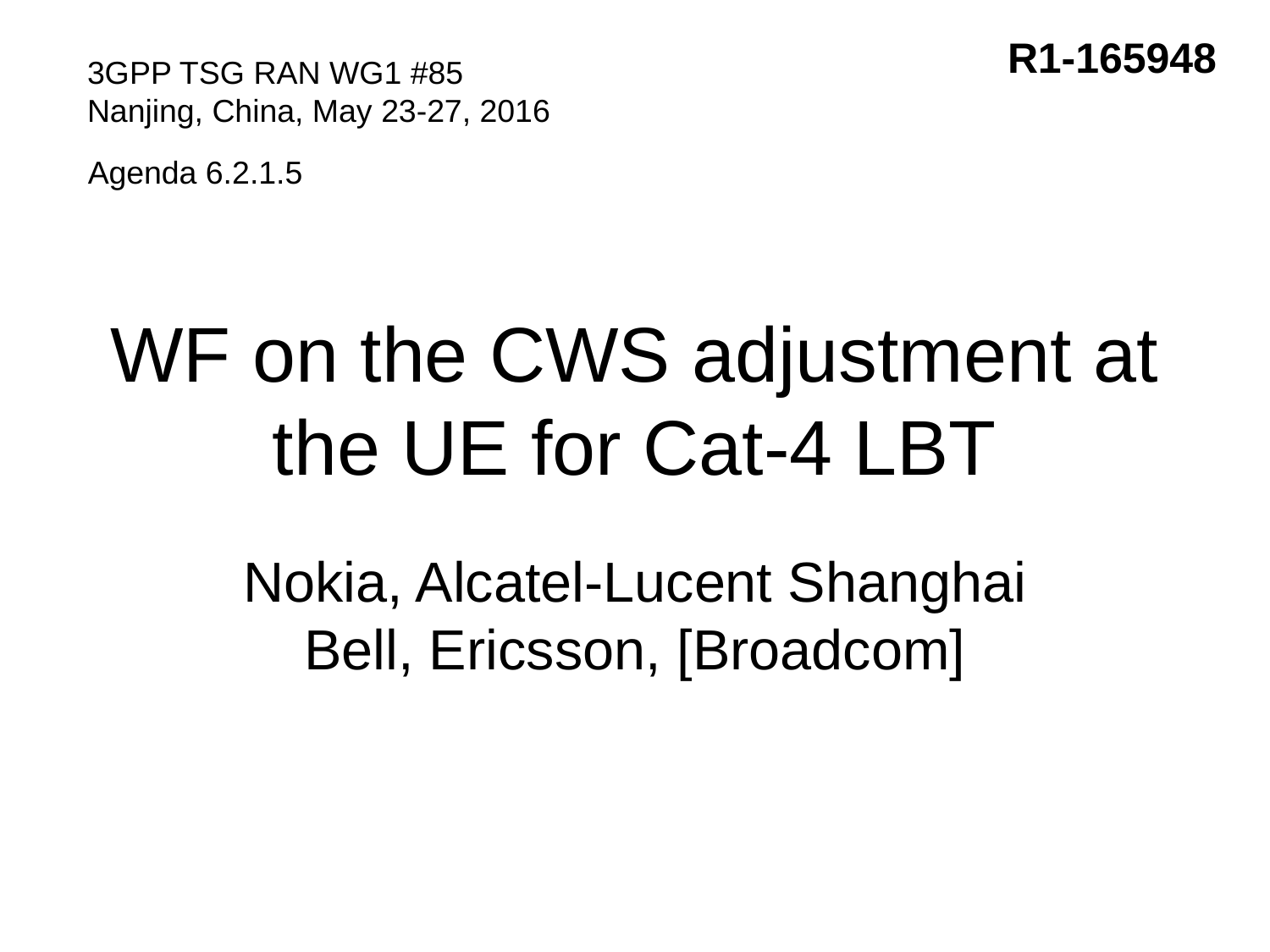

R1-165948
3GPP TSG RAN WG1 #85
Nanjing, China, May 23-27, 2016
Agenda 6.2.1.5
# WF on the CWS adjustment at the UE for Cat-4 LBT
Nokia, Alcatel-Lucent Shanghai Bell, Ericsson, [Broadcom]